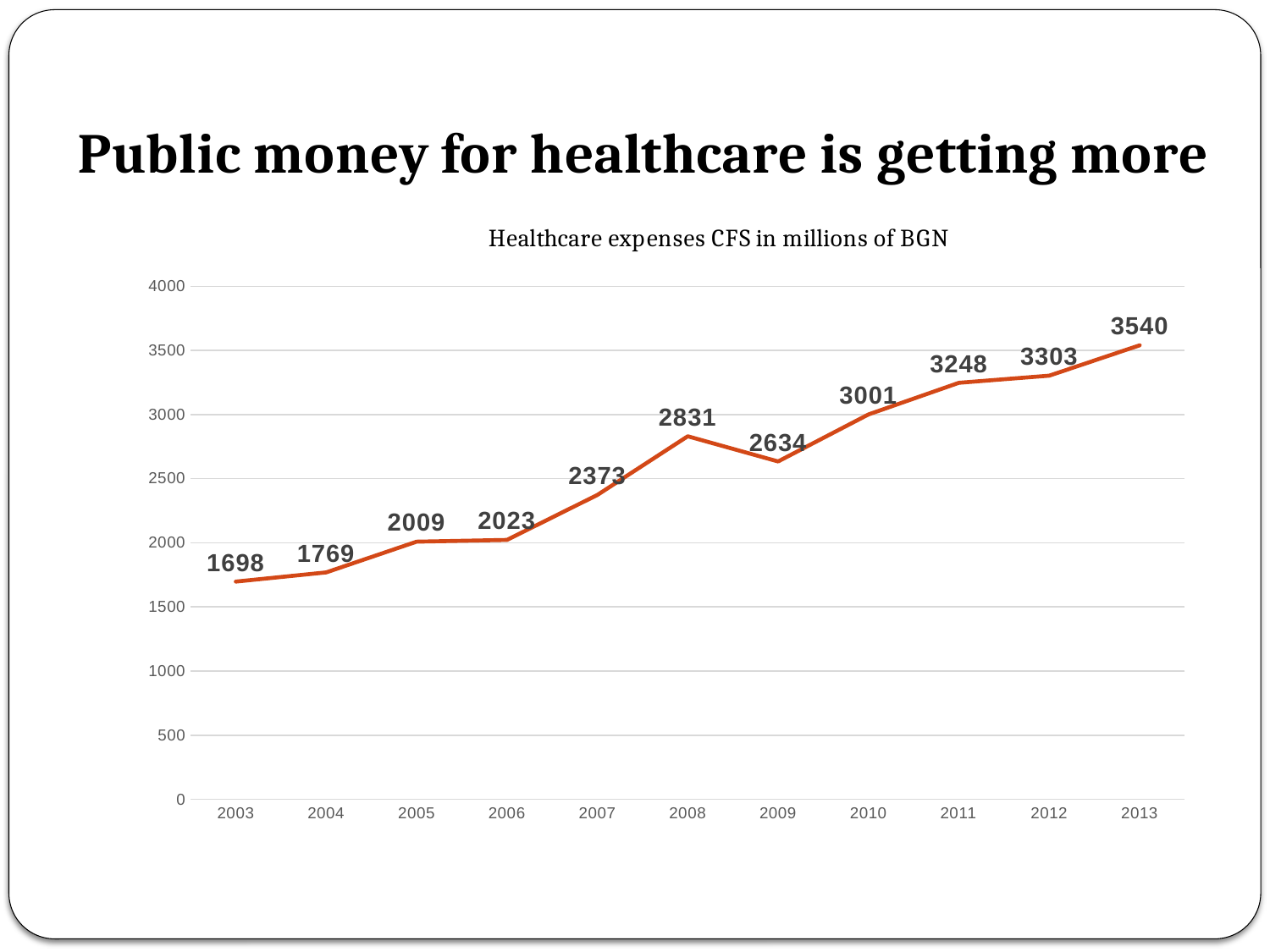

# Public money for healthcare is getting more

### Chart: Healthcare expenses CFS in millions of BGN

| Category | разходи за здравеопазване КФП |
|---|---|
| 2003 | 1697.7 |
| 2004 | 1769.1 |
| 2005 | 2008.6 |
| 2006 | 2022.5 |
| 2007 | 2373.3 |
| 2008 | 2830.8 |
| 2009 | 2634.4 |
| 2010 | 3000.8 |
| 2011 | 3247.6 |
| 2012 | 3303.2 |
| 2013 | 3540.3 |